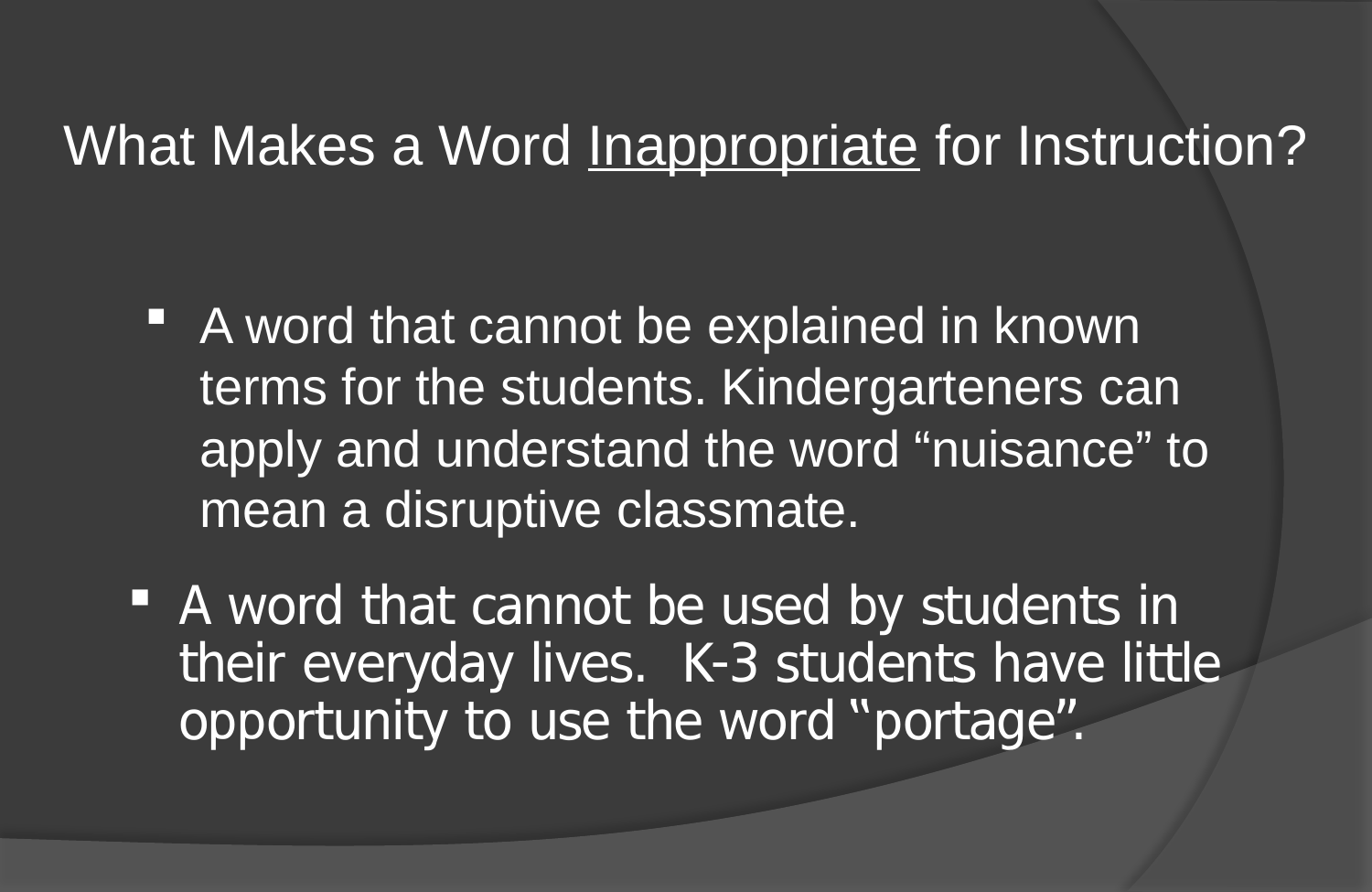

# What Makes a Word Inappropriate for Instruction?
A word that cannot be explained in known terms for the students. Kindergarteners can apply and understand the word “nuisance” to mean a disruptive classmate.
A word that cannot be used by students in their everyday lives.  K-3 students have little opportunity to use the word “portage”.